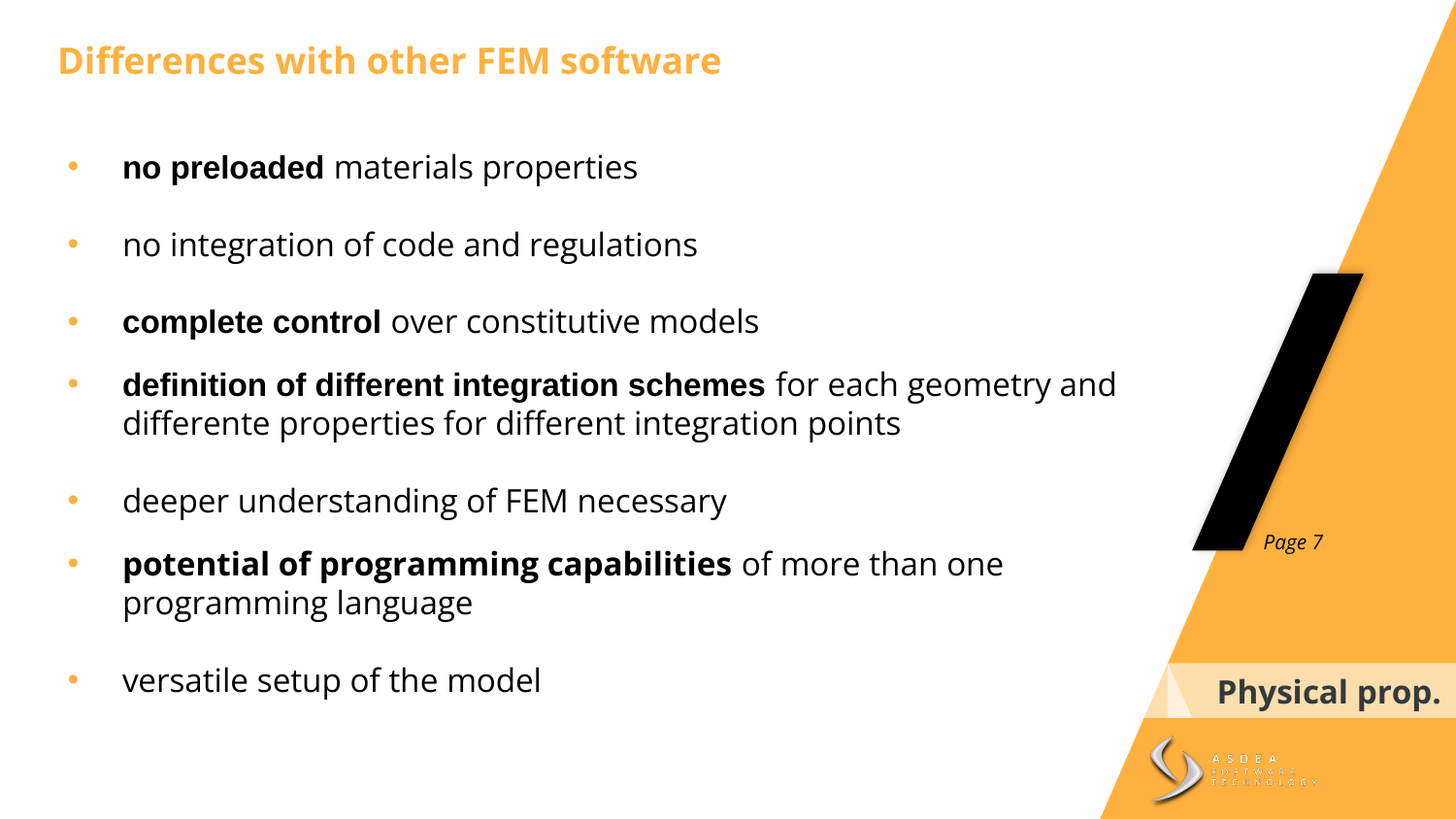

Differences with other FEM software
no preloaded materials properties
no integration of code and regulations
complete control over constitutive models
definition of different integration schemes for each geometry and differente properties for different integration points
deeper understanding of FEM necessary
potential of programming capabilities of more than one programming language
versatile setup of the model
Page 7

Physical prop.